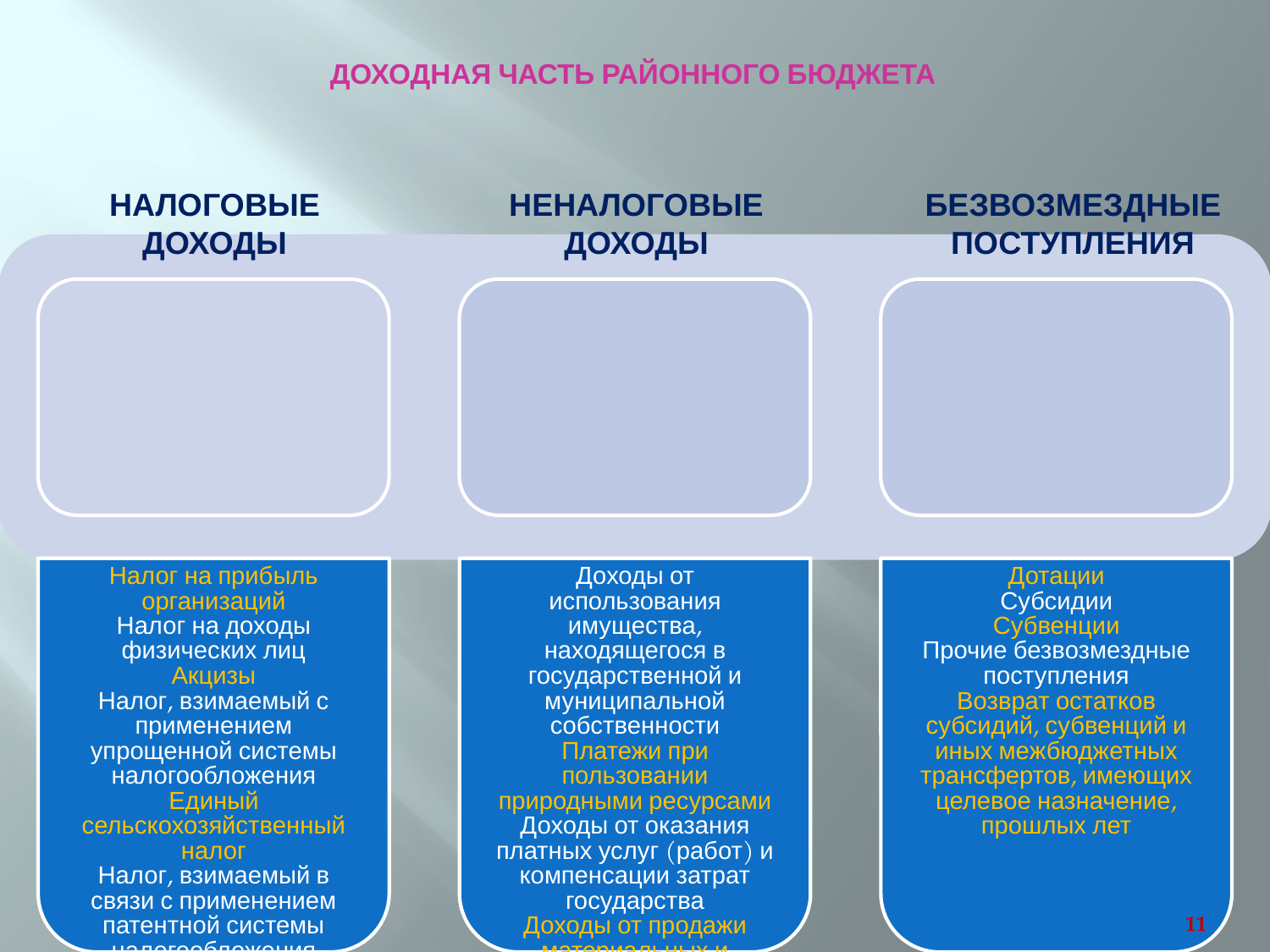

ДОХОДНАЯ ЧАСТЬ РАЙОННОГО БЮДЖЕТА
НАЛОГОВЫЕ ДОХОДЫ
НЕНАЛОГОВЫЕ ДОХОДЫ
БЕЗВОЗМЕЗДНЫЕ ПОСТУПЛЕНИЯ
Налог на прибыль организаций
Налог на доходы физических лиц
Акцизы
Налог, взимаемый с применением упрощенной системы налогообложения
Единый сельскохозяйственный налог
Доходы от использования имущества, находящегося в государственной и муниципальной собственности
Платежи при пользовании природными ресурсами
Доходы от оказания платных услуг (работ) и компенсации затрат государства
Дотации
Субсидии
Субвенции
Прочие безвозмездные поступления
Возврат остатков субсидий, субвенций и иных межбюджетных трансфертов, имеющих целевое назначение, прошлых лет
11